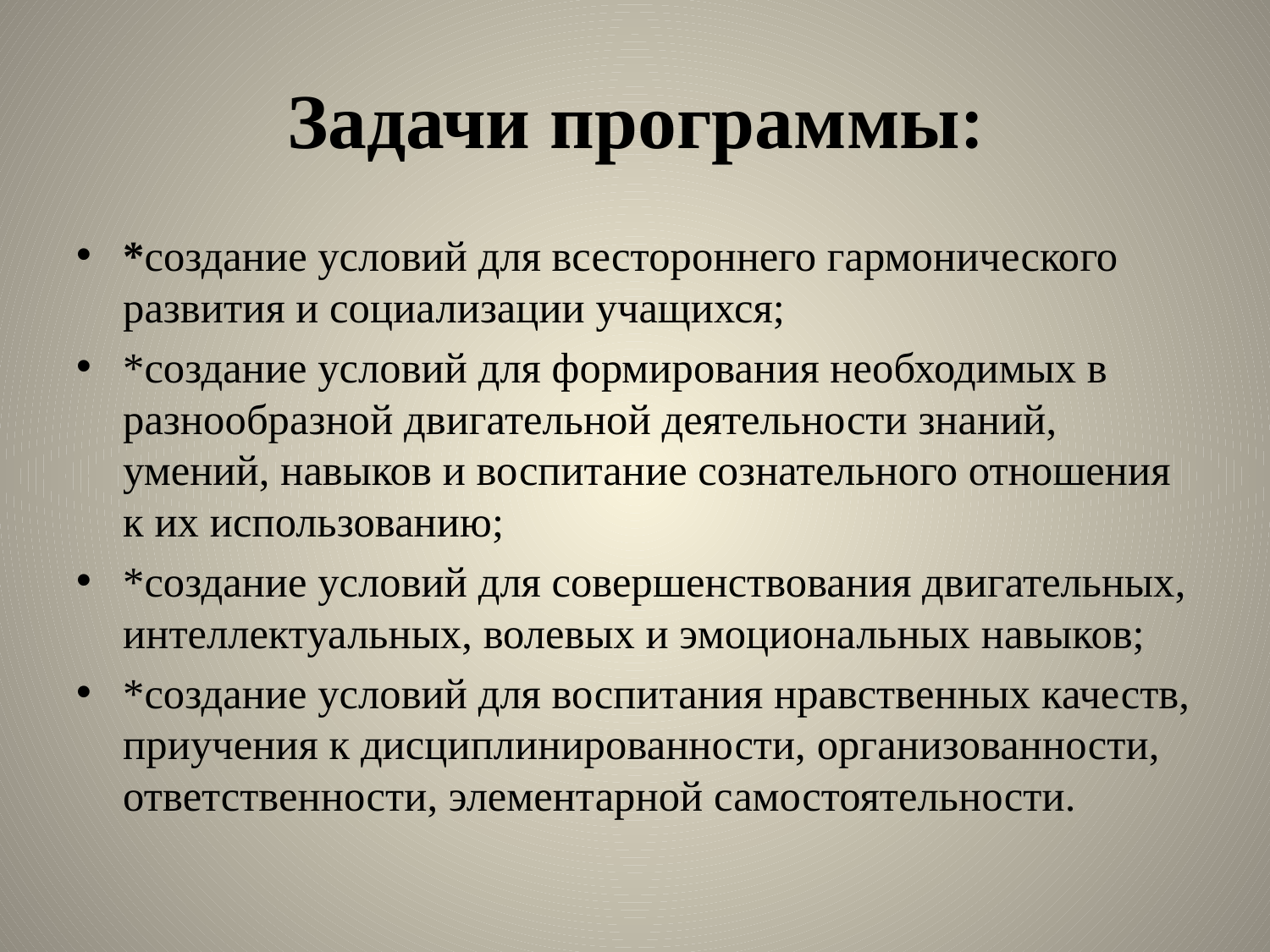

# Задачи программы:
*создание условий для всестороннего гармонического развития и социализации учащихся;
*создание условий для формирования необходимых в разнообразной двигательной деятельности знаний, умений, навыков и воспитание сознательного отношения к их использованию;
*создание условий для совершенствования двигательных, интеллектуальных, волевых и эмоциональных навыков;
*создание условий для воспитания нравственных качеств, приучения к дисциплинированности, организованности, ответственности, элементарной самостоятельности.